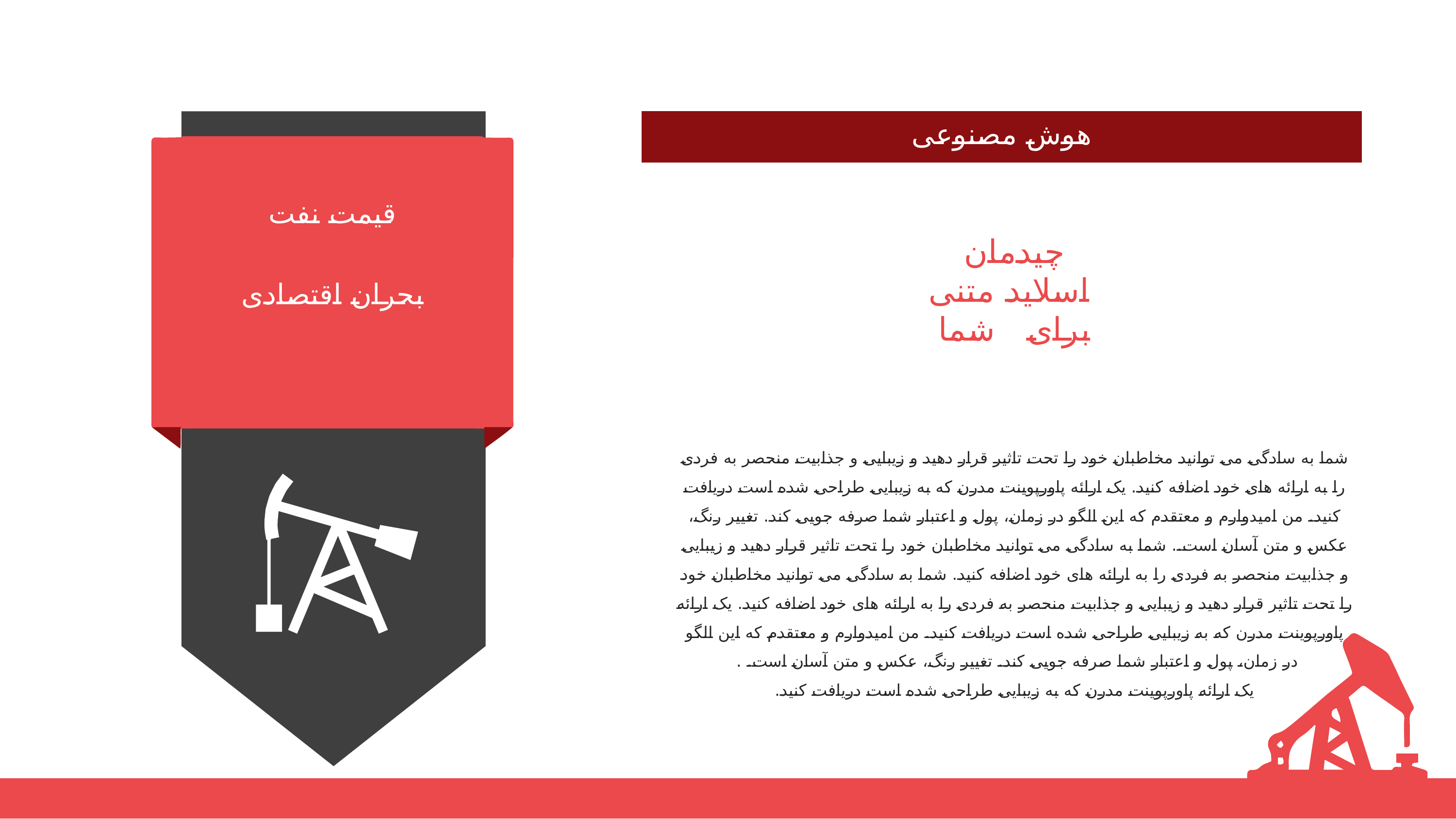

هوش مصنوعی

قیمت نفت
چیدمان
 اسلاید متنی
برای   شما
بحران اقتصادی

شما به سادگی می توانید مخاطبان خود را تحت تاثیر قرار دهید و زیبایی و جذابیت منحصر به فردی را به ارائه های خود اضافه کنید. یک ارائه پاورپوینت مدرن که به زیبایی طراحی شده است دریافت کنید. من امیدوارم و معتقدم که این الگو در زمان، پول و اعتبار شما صرفه جویی کند. تغییر رنگ، عکس و متن آسان است.. شما به سادگی می توانید مخاطبان خود را تحت تاثیر قرار دهید و زیبایی و جذابیت منحصر به فردی را به ارائه های خود اضافه کنید. شما به سادگی می توانید مخاطبان خود را تحت تاثیر قرار دهید و زیبایی و جذابیت منحصر به فردی را به ارائه های خود اضافه کنید. یک ارائه پاورپوینت مدرن که به زیبایی طراحی شده است دریافت کنید. من امیدوارم و معتقدم که این الگو در زمان، پول و اعتبار شما صرفه جویی کند. تغییر رنگ، عکس و متن آسان است. .
یک ارائه پاورپوینت مدرن که به زیبایی طراحی شده است دریافت کنید.